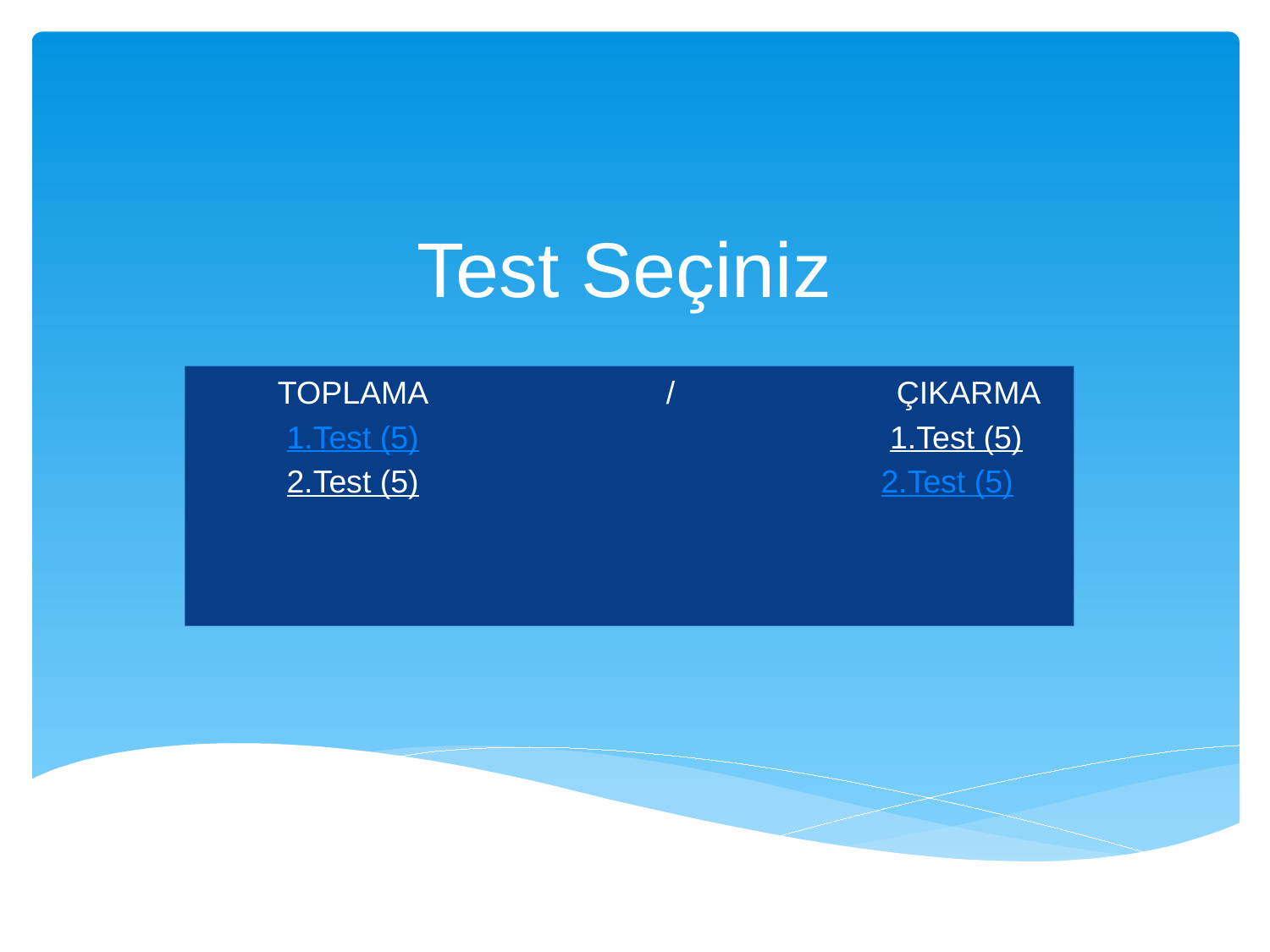

# Test Seçiniz
         TOPLAMA                           /                         ÇIKARMA
          1.Test (5)                                                     1.Test (5)
          2.Test (5)                                                    2.Test (5)